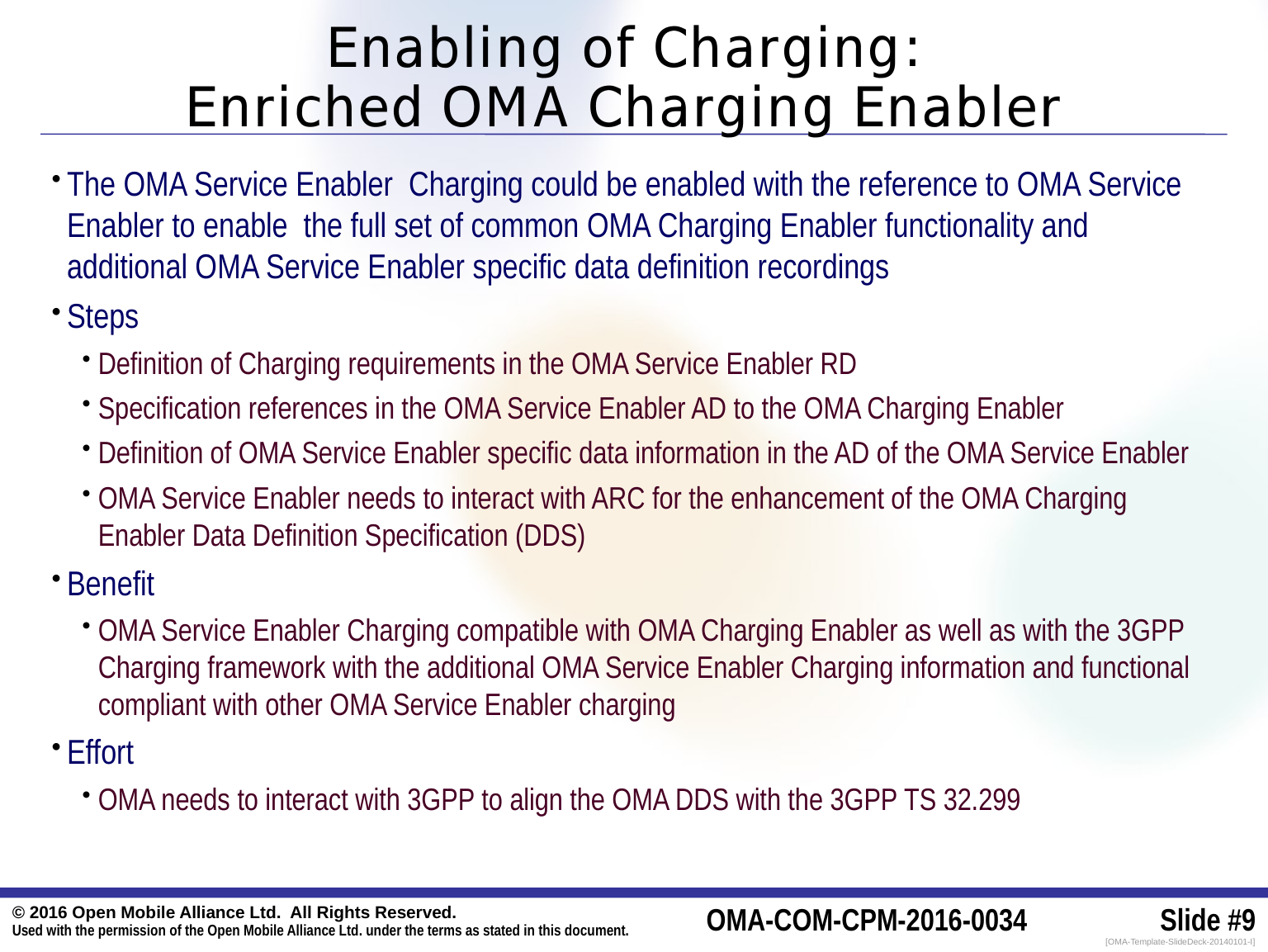

# Enabling of Charging: Enriched OMA Charging Enabler
The OMA Service Enabler  Charging could be enabled with the reference to OMA Service Enabler to enable  the full set of common OMA Charging Enabler functionality and additional OMA Service Enabler specific data definition recordings
Steps
Definition of Charging requirements in the OMA Service Enabler RD
Specification references in the OMA Service Enabler AD to the OMA Charging Enabler
Definition of OMA Service Enabler specific data information in the AD of the OMA Service Enabler
OMA Service Enabler needs to interact with ARC for the enhancement of the OMA Charging Enabler Data Definition Specification (DDS)
Benefit
OMA Service Enabler Charging compatible with OMA Charging Enabler as well as with the 3GPP Charging framework with the additional OMA Service Enabler Charging information and functional compliant with other OMA Service Enabler charging
Effort
OMA needs to interact with 3GPP to align the OMA DDS with the 3GPP TS 32.299